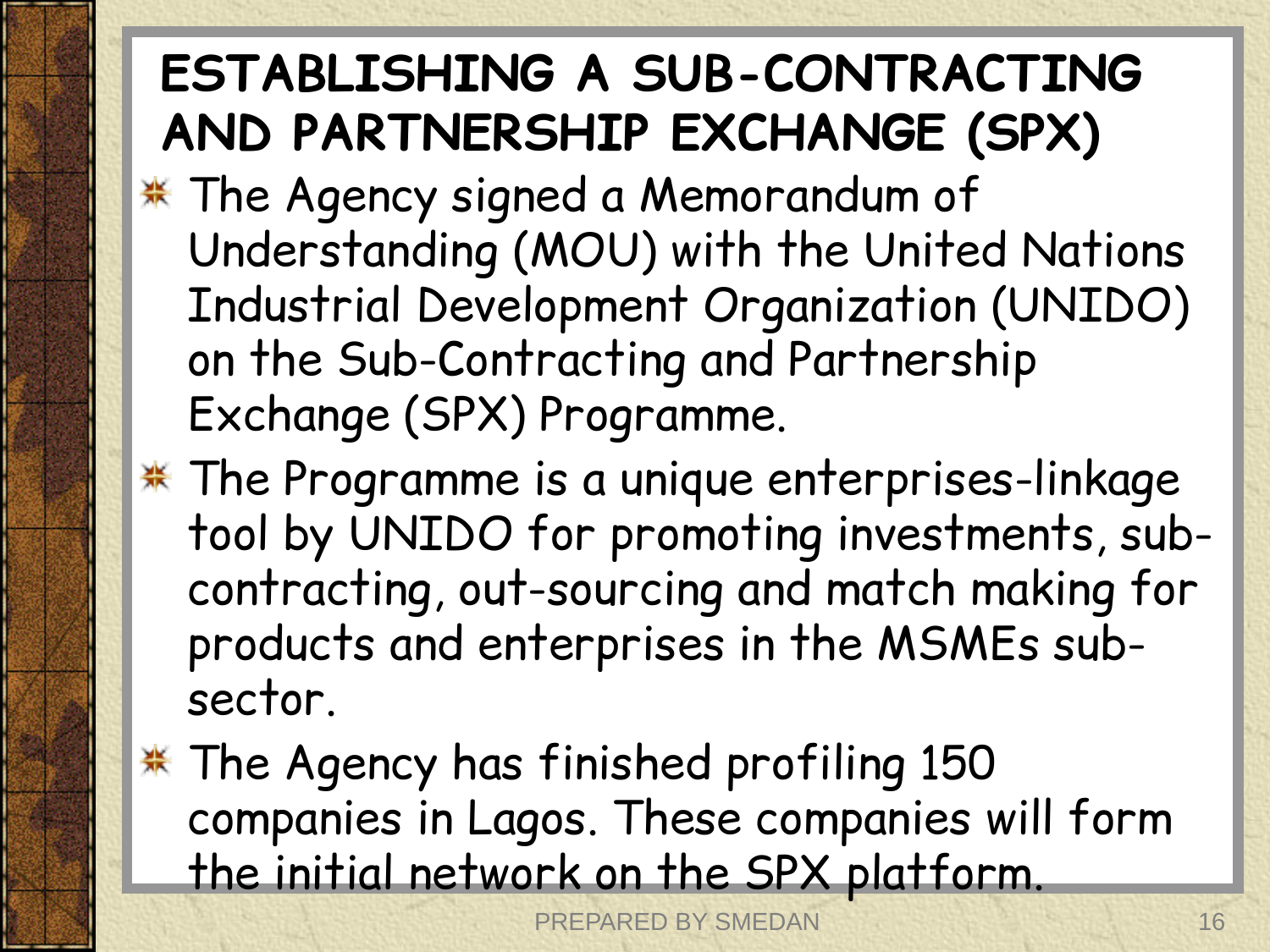

# ESTABLISHING A SUB-CONTRACTING AND PARTNERSHIP EXCHANGE (SPX)
The Agency signed a Memorandum of Understanding (MOU) with the United Nations Industrial Development Organization (UNIDO) on the Sub-Contracting and Partnership Exchange (SPX) Programme.
The Programme is a unique enterprises-linkage tool by UNIDO for promoting investments, sub-contracting, out-sourcing and match making for products and enterprises in the MSMEs sub-sector.
The Agency has finished profiling 150 companies in Lagos. These companies will form the initial network on the SPX platform.

PREPARED BY SMEDAN
16